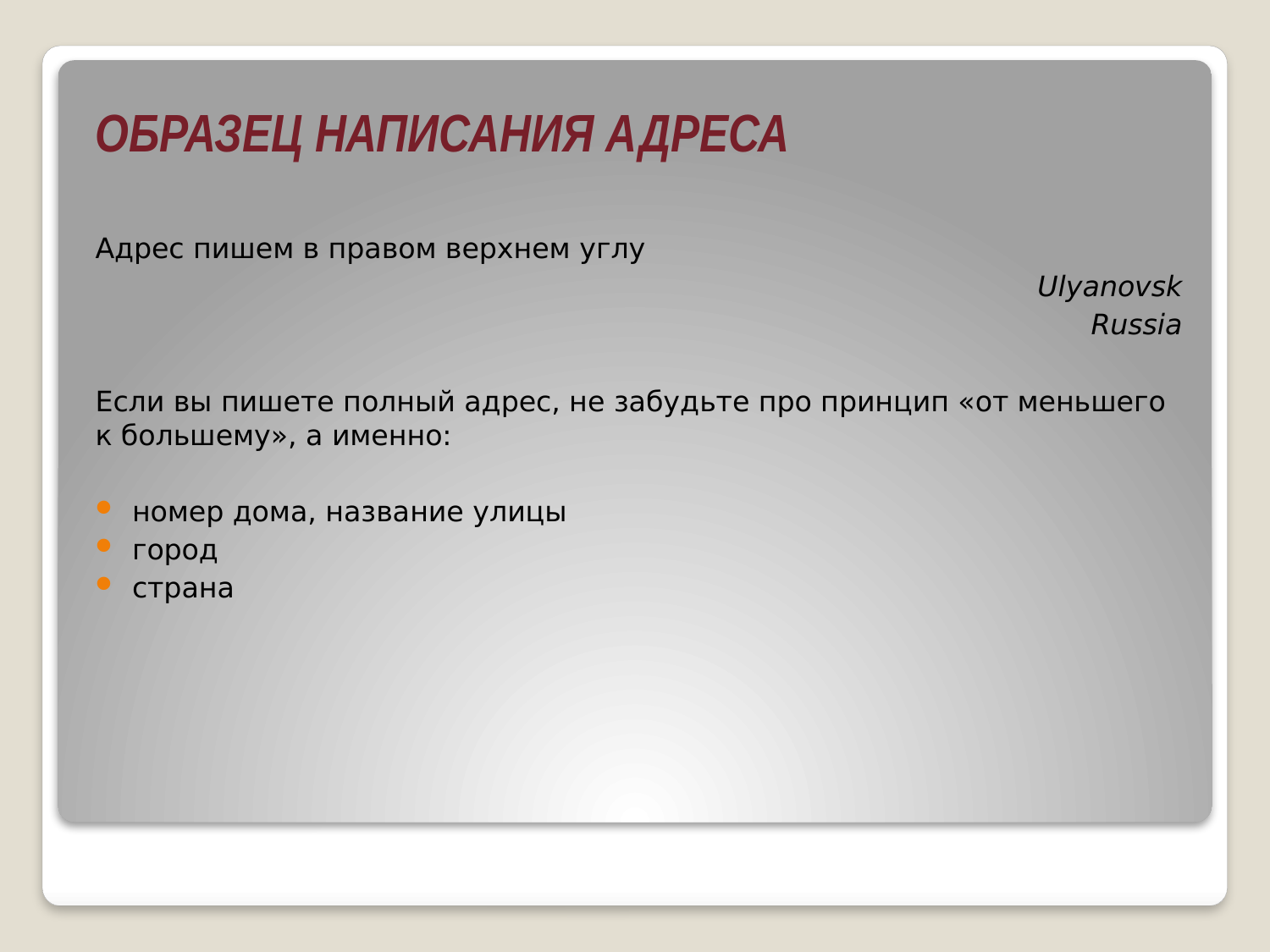

ОБРАЗЕЦ НАПИСАНИЯ АДРЕСА

Адрес пишем в правом верхнем углу
    Ulyanovsk
Russia

Если вы пишете полный адрес, не забудьте про принцип «от меньшего к большему», а именно:

номер дома, название улицы
город
страна

#